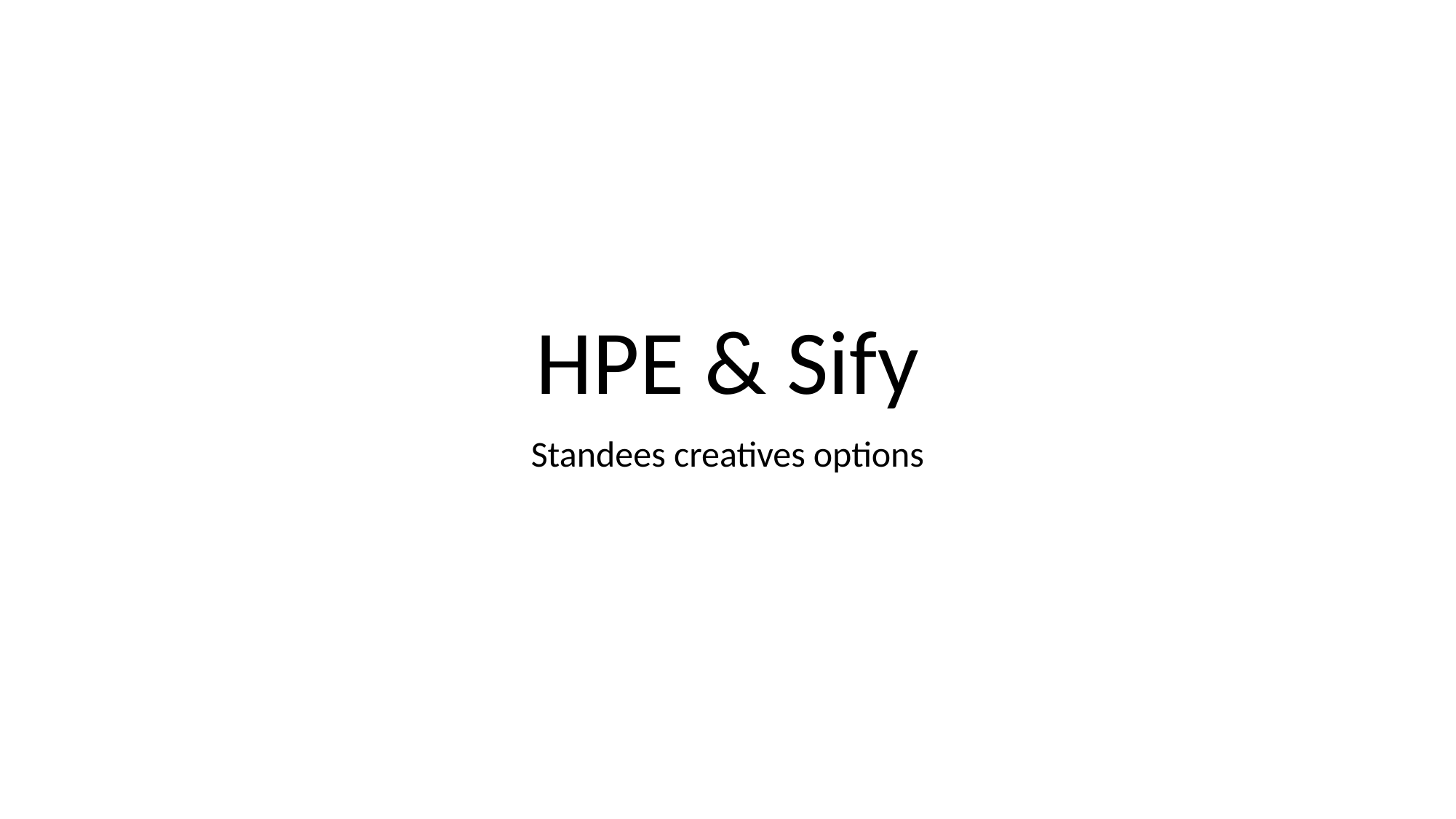

# HPE & Sify
Standees creatives options